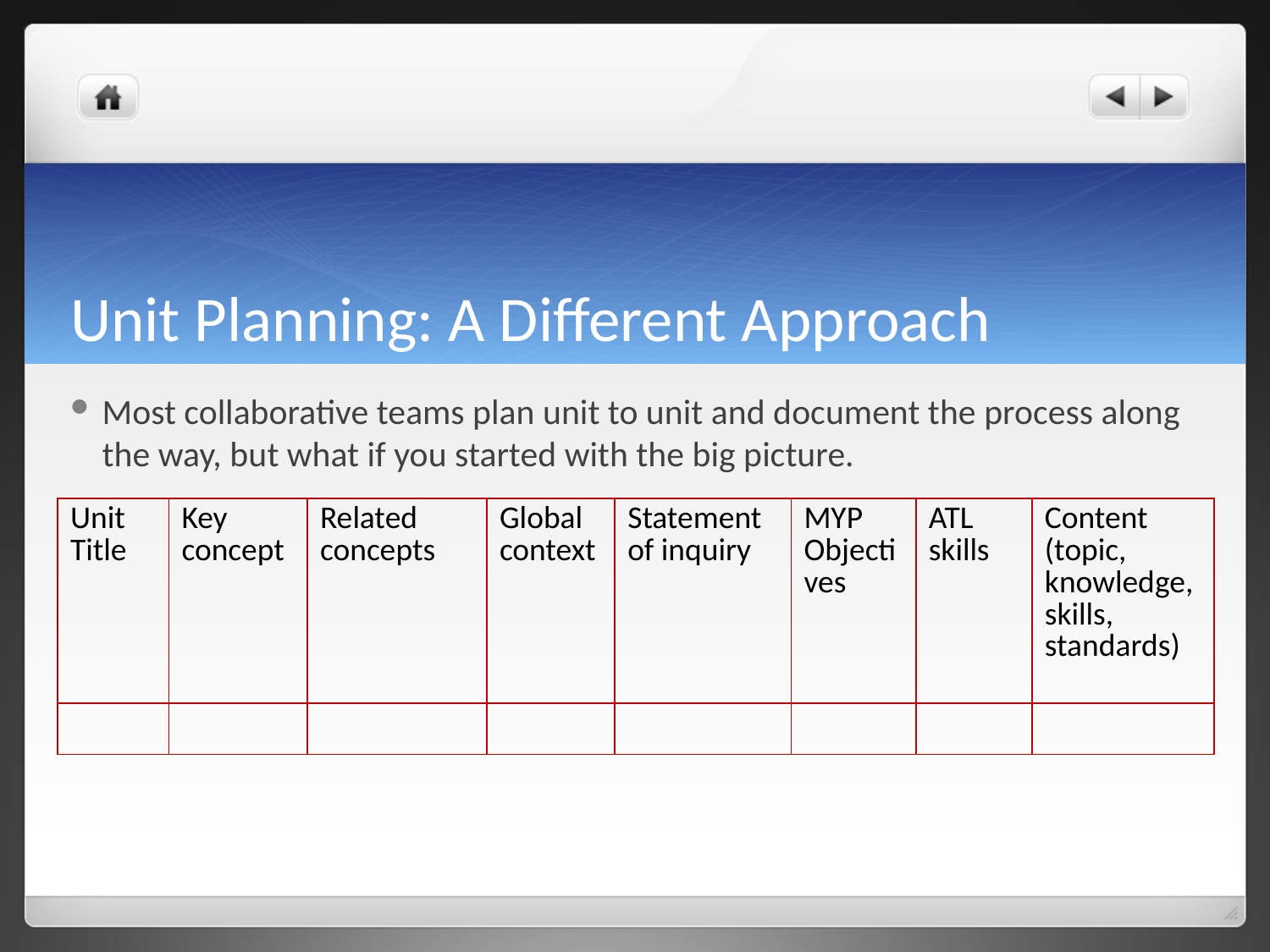

# Unit Planning: A Different Approach
Most collaborative teams plan unit to unit and document the process along the way, but what if you started with the big picture.

| Unit Title | Key concept | Related concepts | Global context | Statement of inquiry | MYP Objectives | ATL skills | Content (topic, knowledge, skills, standards) |
| --- | --- | --- | --- | --- | --- | --- | --- |
|  |  |  |  |  |  |  |  |